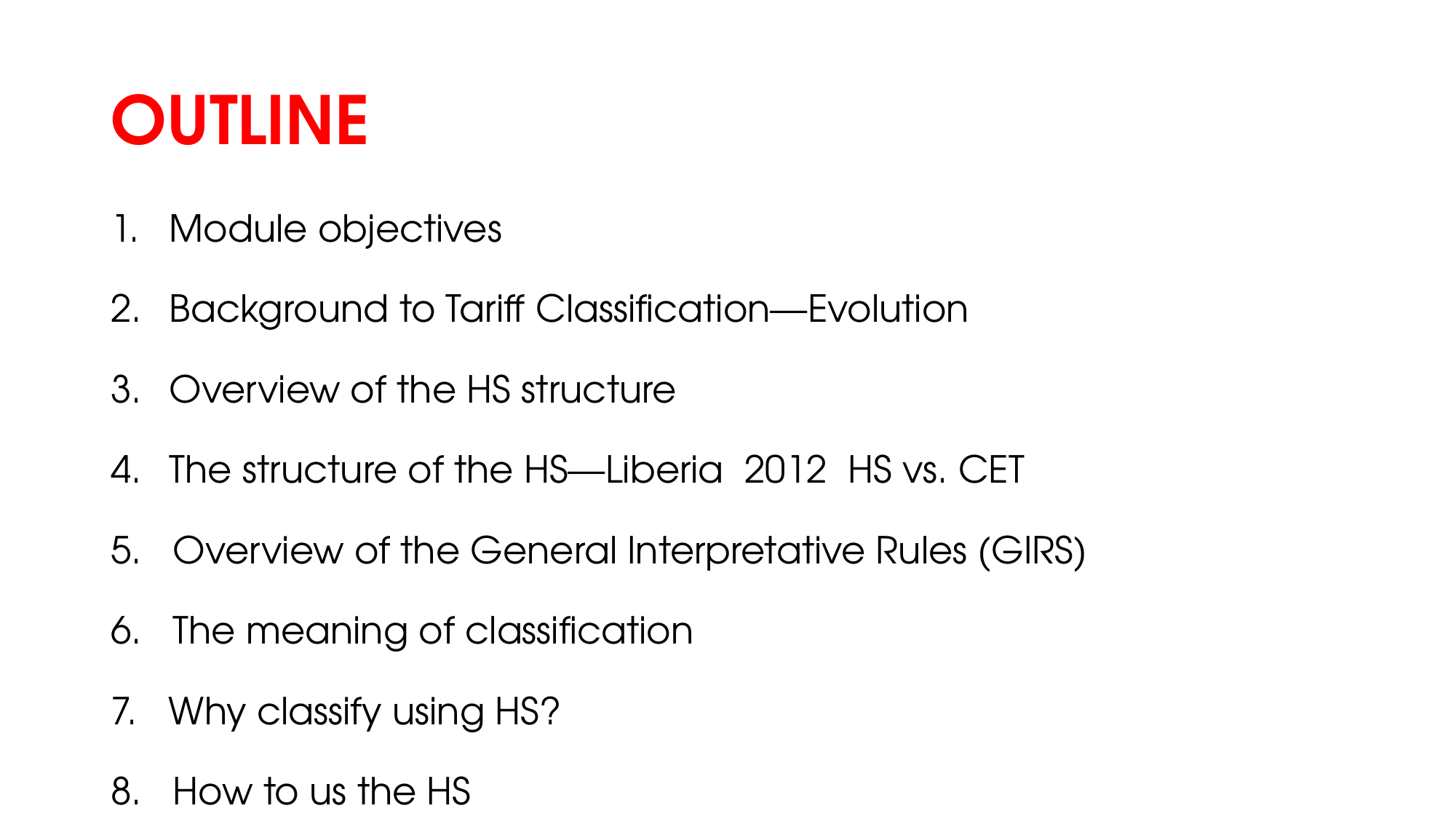

# OUTLINE
Module objectives
Background to Tariff Classification—Evolution
Overview of the HS structure
The structure of the HS—Liberia  2012  HS vs. CET
5.   Overview of the General Interpretative Rules (GIRS)
6.   The meaning of classification
7.   Why classify using HS?
8.   How to us the HS